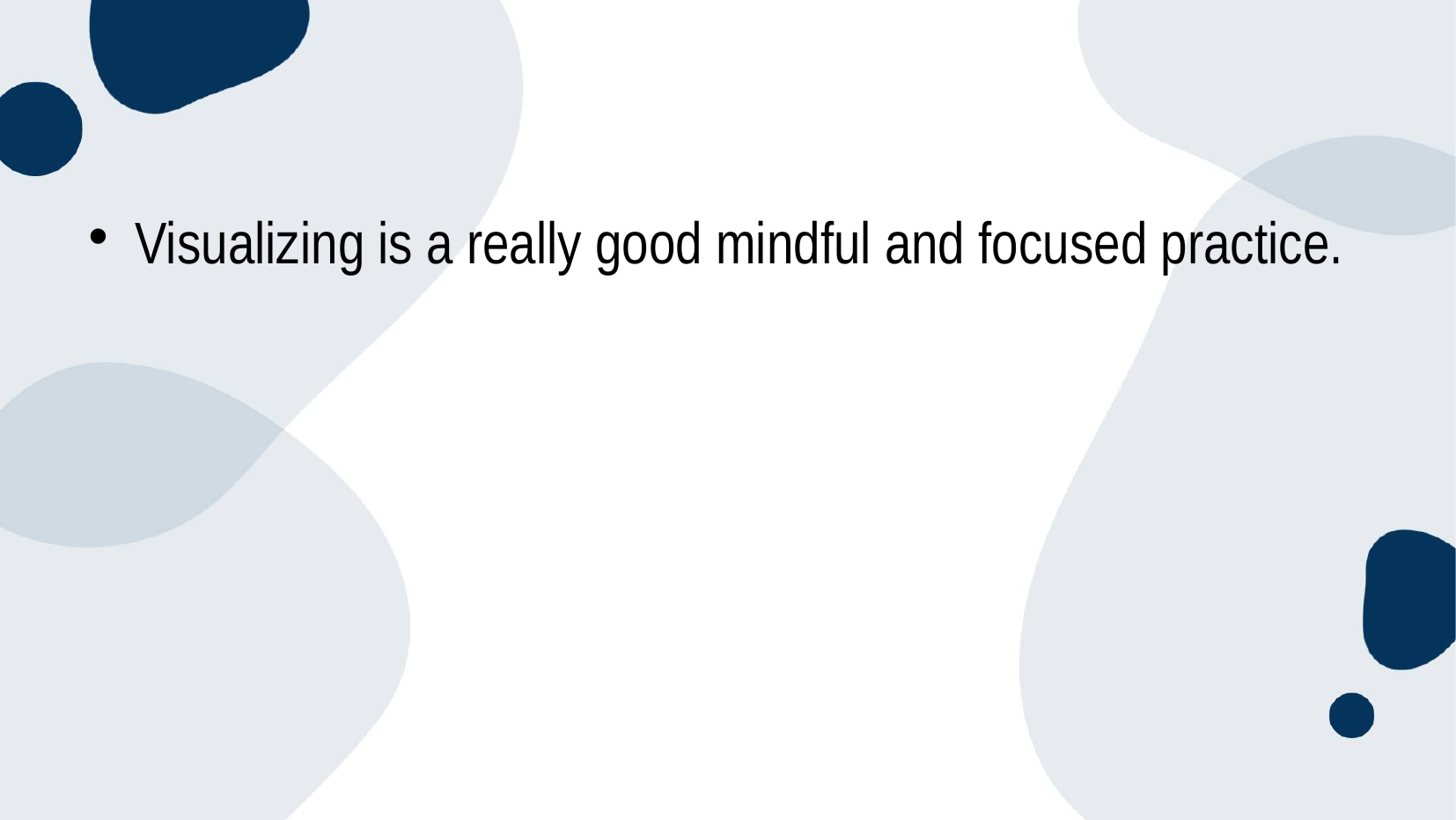

Visualizing is a really good mindful and focused practice.